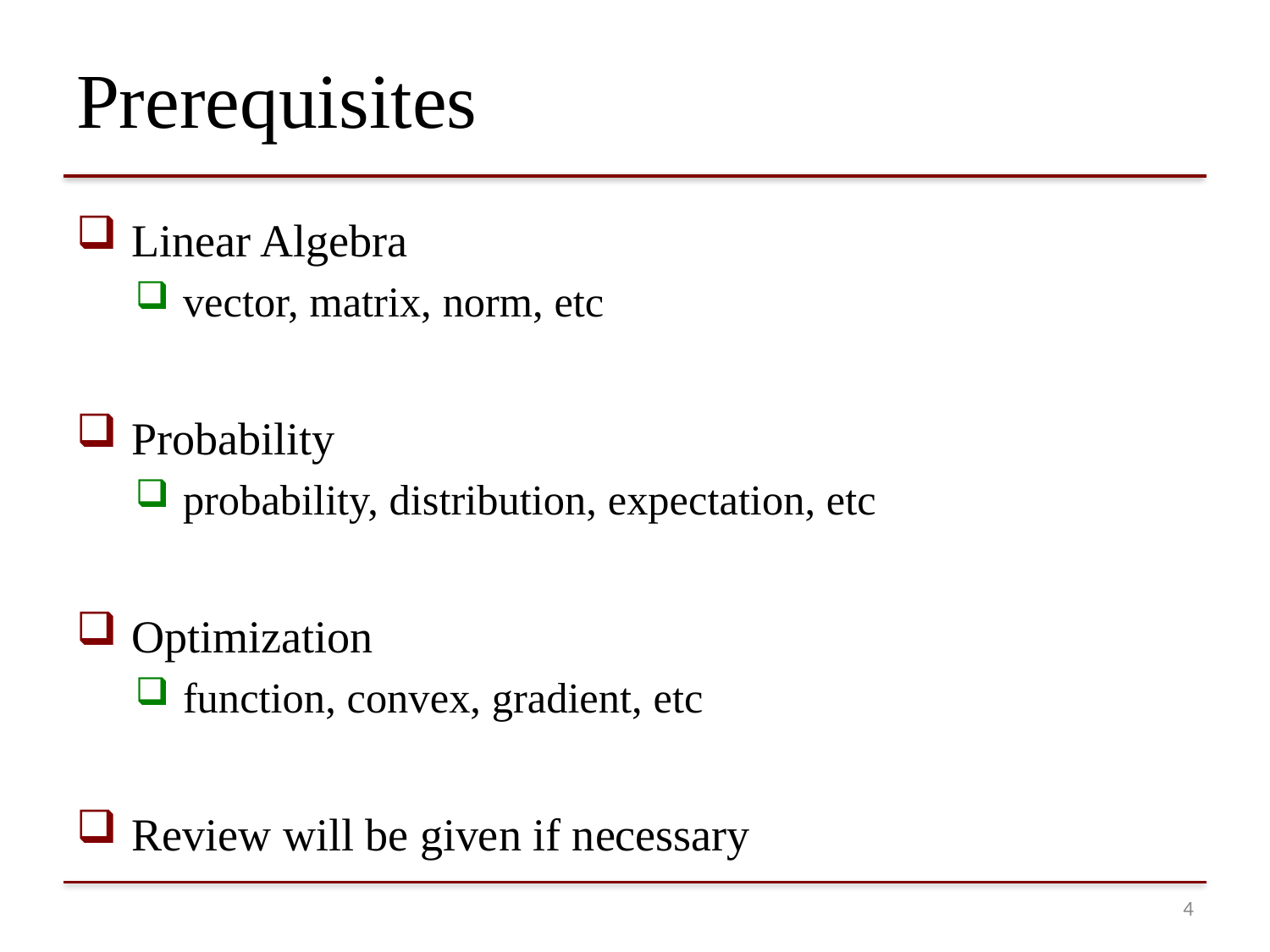

# Prerequisites
 Linear Algebra
 vector, matrix, norm, etc

 Probability
 probability, distribution, expectation, etc

 Optimization
 function, convex, gradient, etc

 Review will be given if necessary
4